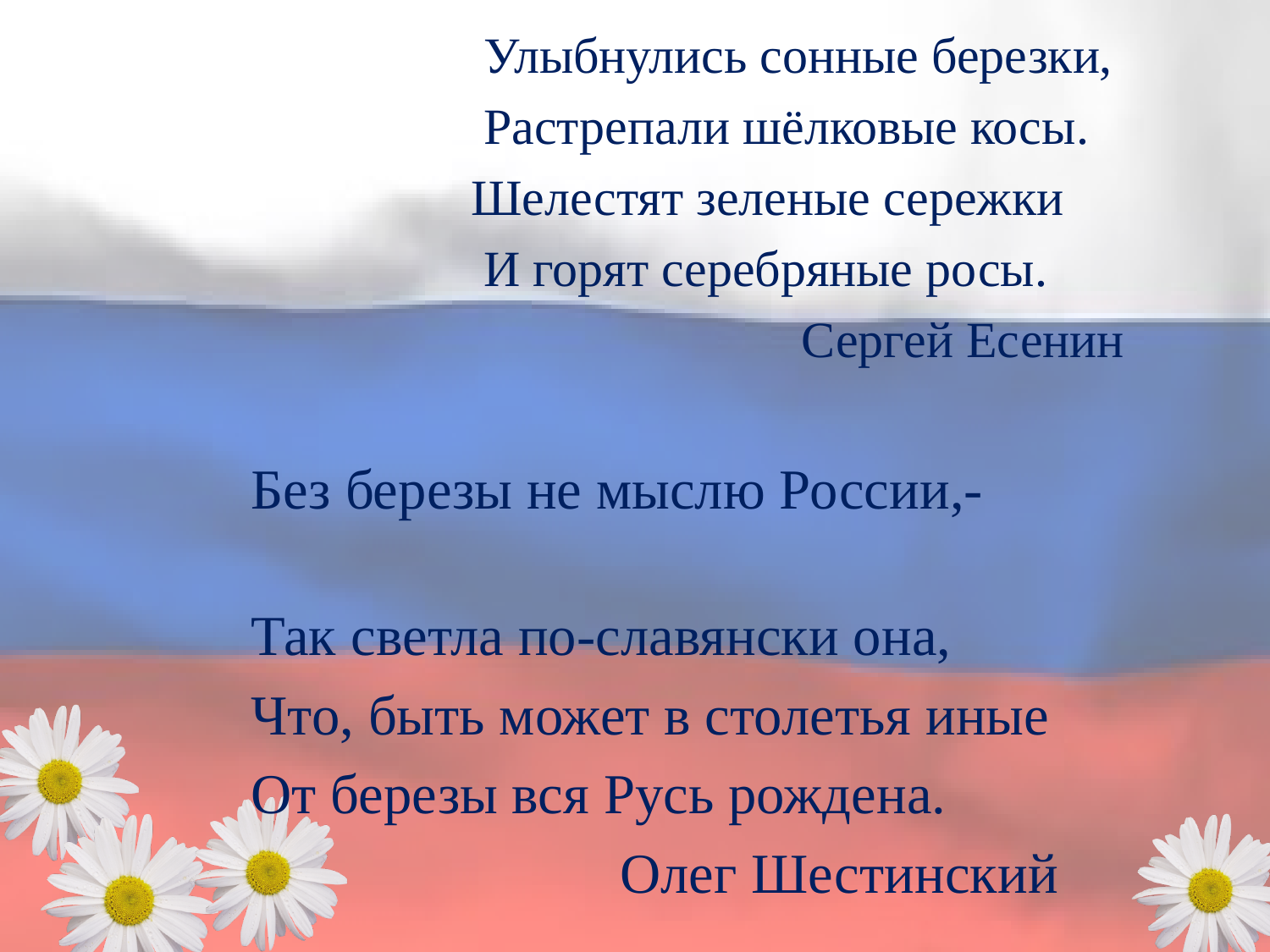

Улыбнулись сонные березки,
 Растрепали шёлковые косы.
Шелестят зеленые сережки
 И горят серебряные росы.
                          Сергей Есенин
Без березы не мыслю России,-
Так светла по-славянски она,
Что, быть может в столетья иные
От березы вся Русь рождена.
                          Олег Шестинский